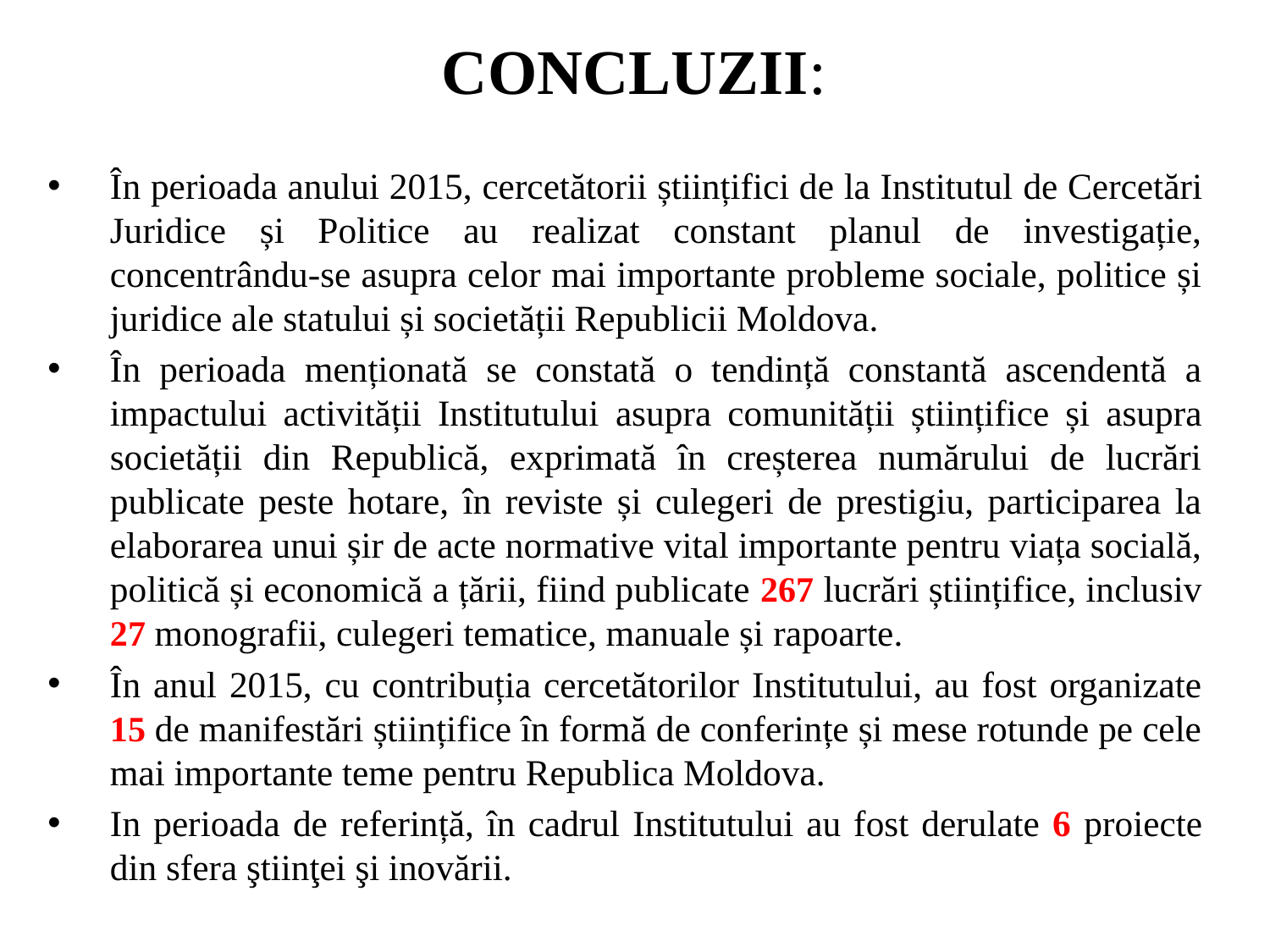

# CONCLUZII:
În perioada anului 2015, cercetătorii științifici de la Institutul de Cercetări Juridice și Politice au realizat constant planul de investigație, concentrându-se asupra celor mai importante probleme sociale, politice și juridice ale statului și societății Republicii Moldova.
În perioada menționată se constată o tendință constantă ascendentă a impactului activității Institutului asupra comunității științifice și asupra societății din Republică, exprimată în creșterea numărului de lucrări publicate peste hotare, în reviste și culegeri de prestigiu, participarea la elaborarea unui șir de acte normative vital importante pentru viața socială, politică și economică a țării, fiind publicate 267 lucrări științifice, inclusiv 27 monografii, culegeri tematice, manuale și rapoarte.
În anul 2015, cu contribuția cercetătorilor Institutului, au fost organizate 15 de manifestări științifice în formă de conferințe și mese rotunde pe cele mai importante teme pentru Republica Moldova.
In perioada de referință, în cadrul Institutului au fost derulate 6 proiecte din sfera ştiinţei şi inovării.